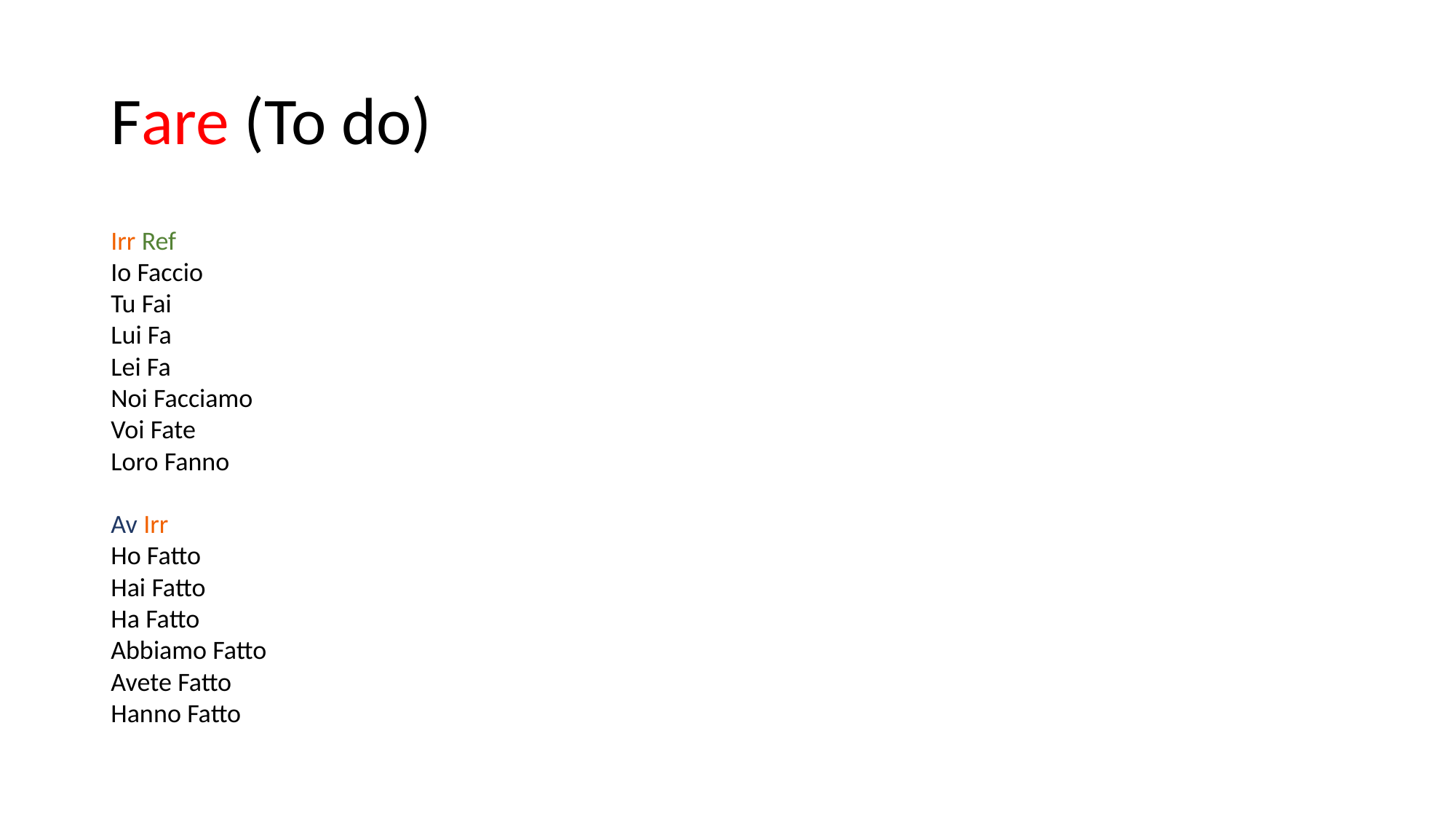

# Fare (To do)
Irr Ref
Io Faccio
Tu Fai
Lui Fa
Lei Fa
Noi Facciamo
Voi Fate
Loro Fanno

Av Irr
Ho Fatto
Hai Fatto
Ha Fatto
Abbiamo Fatto
Avete Fatto
Hanno Fatto